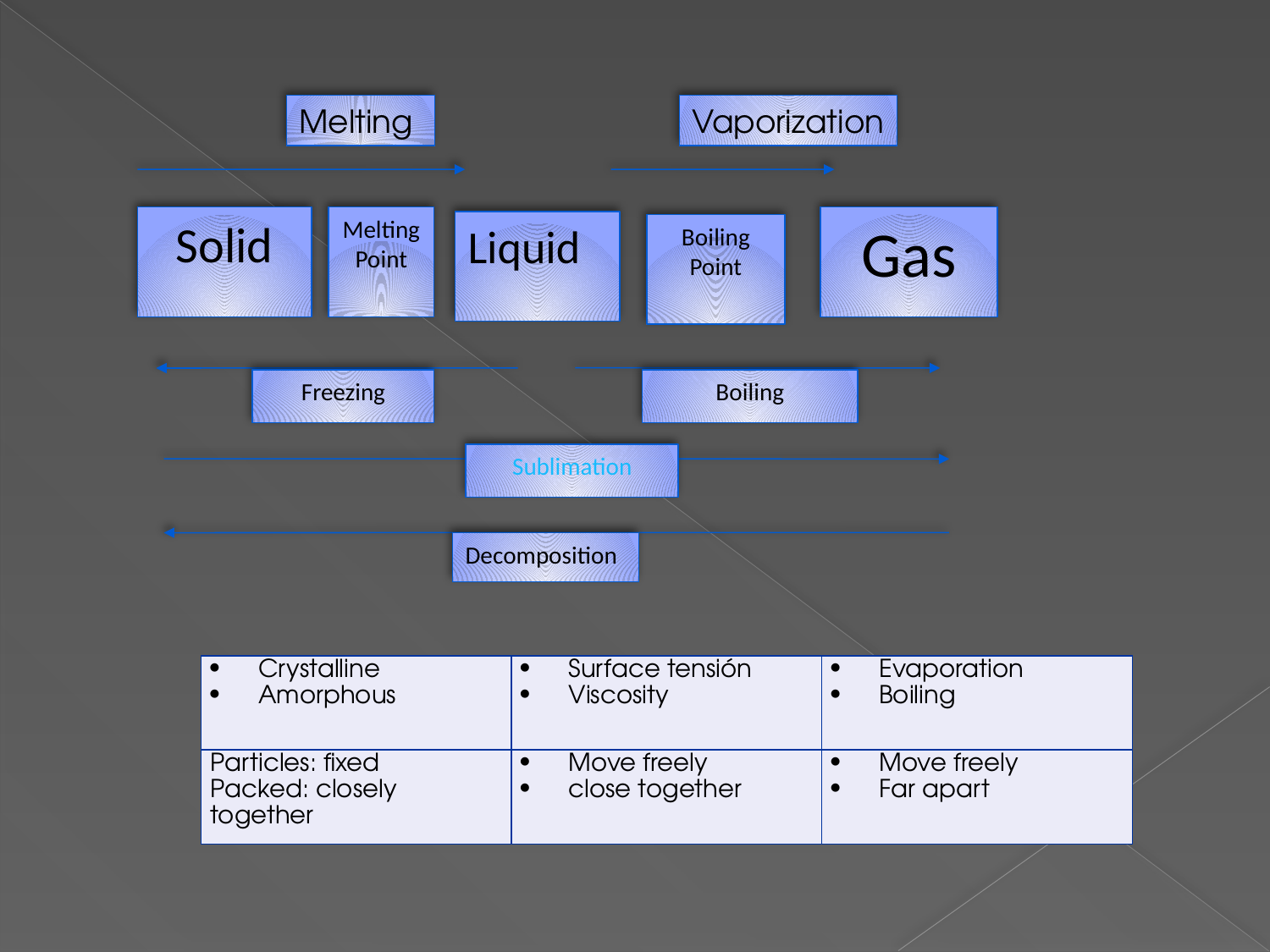

Melting
Vaporization

Solid
Melting Point
Gas
Liquid
Boiling Point

Freezing
Boiling
Sublimation

Decomposition
| Crystalline Amorphous | Surface tensión Viscosity | Evaporation Boiling |
| --- | --- | --- |
| Particles: fixed Packed: closely together | Move freely close together | Move freely Far apart |